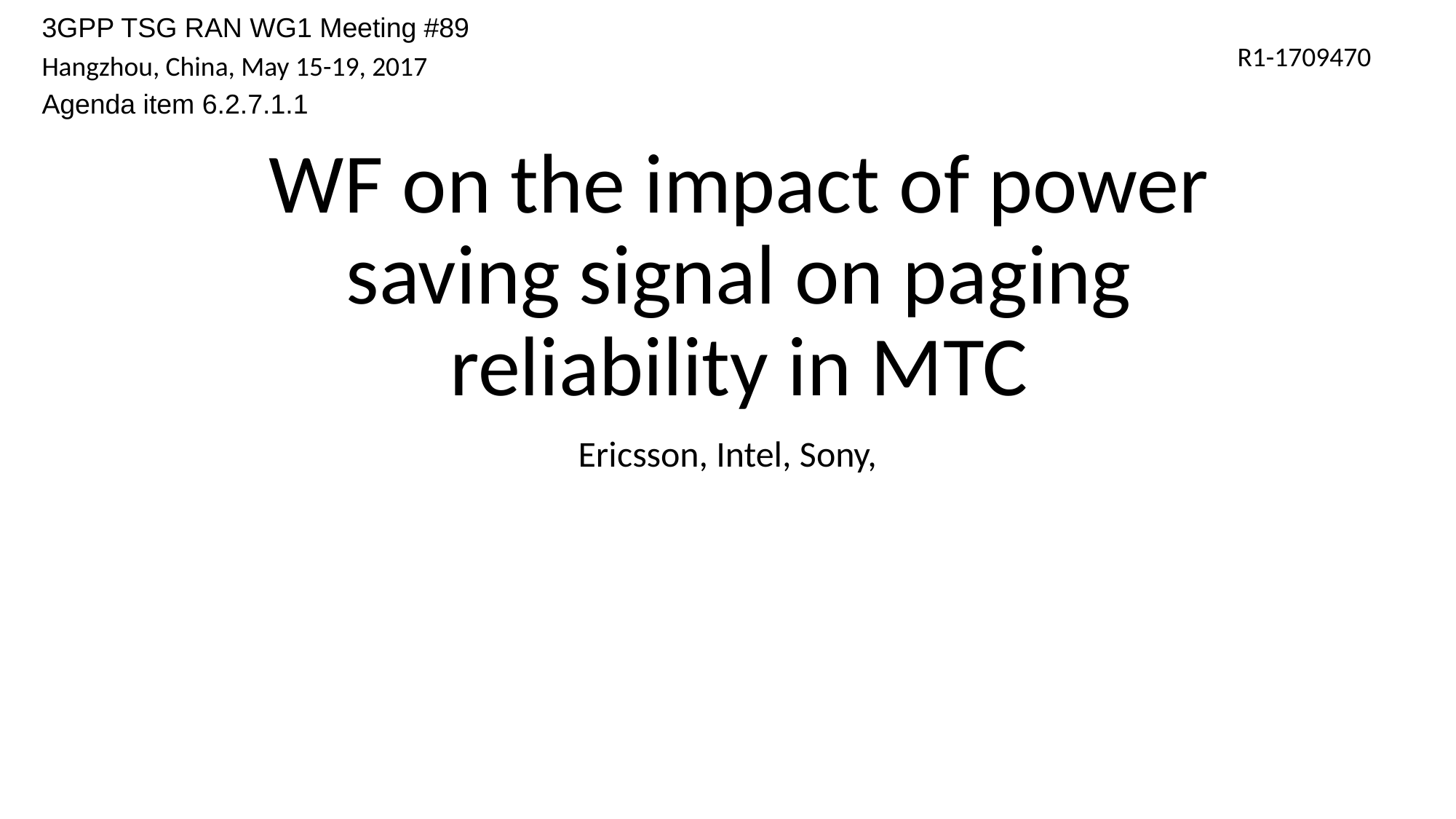

3GPP TSG RAN WG1 Meeting #89
Hangzhou, China, May 15-19, 2017
Agenda item 6.2.7.1.1
R1-1709470
# WF on the impact of power saving signal on paging reliability in MTC
Ericsson, Intel, Sony,